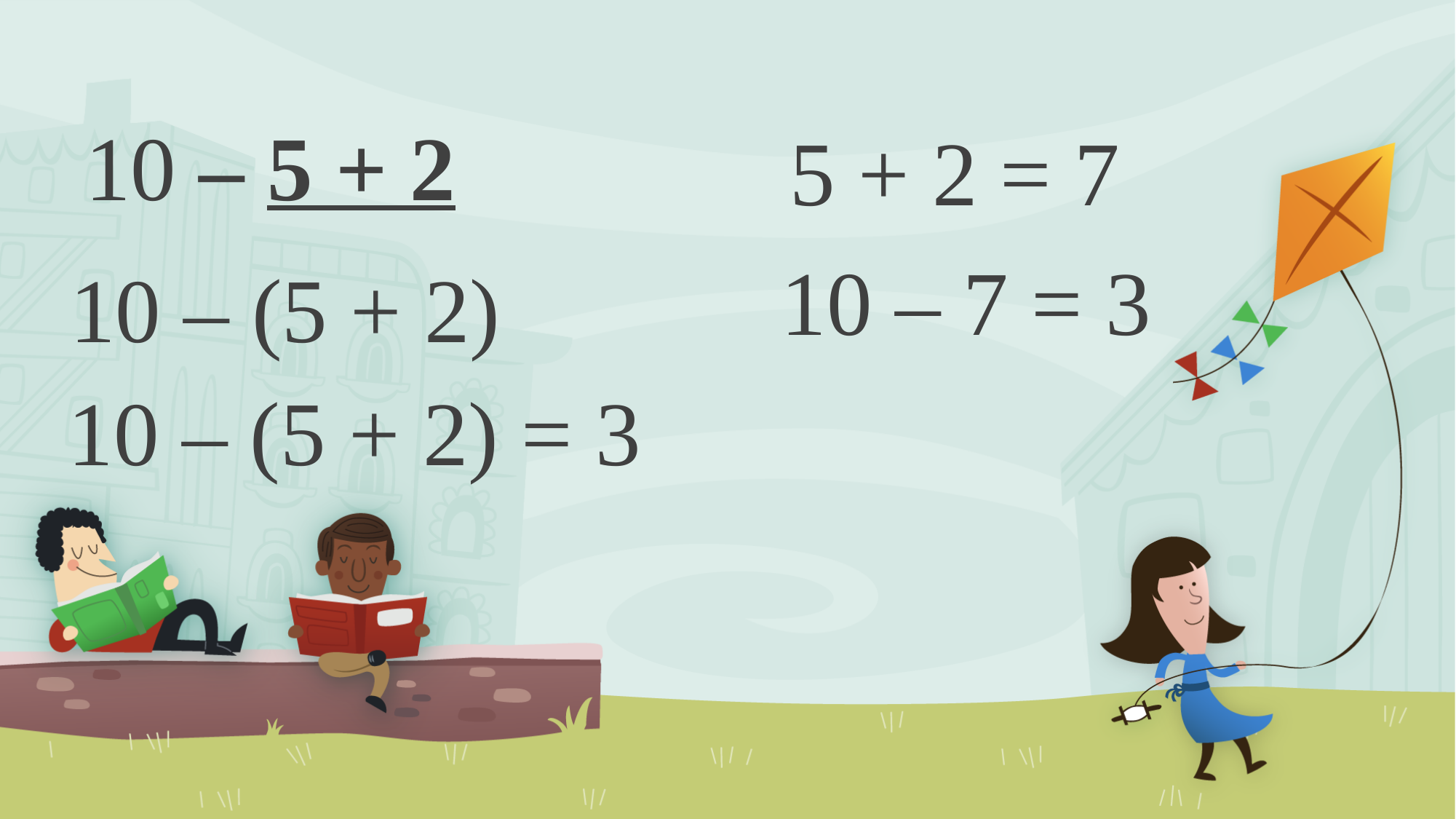

5 + 2 = 7
# 10 – 5 + 2
10 – 7 = 3
10 – (5 + 2)
10 – (5 + 2) = 3